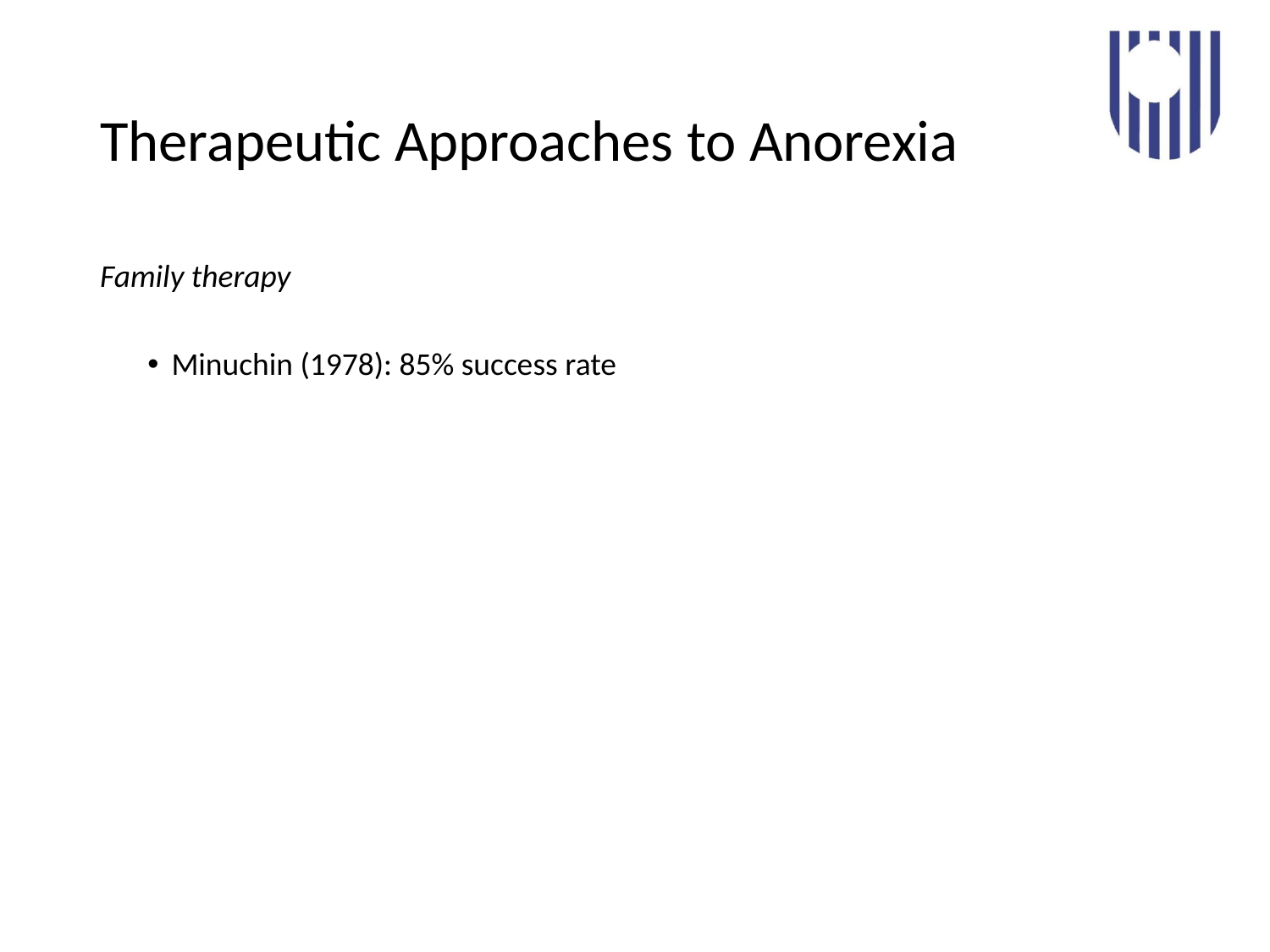

# Therapeutic Approaches to Anorexia
Family therapy

Minuchin (1978): 85% success rate